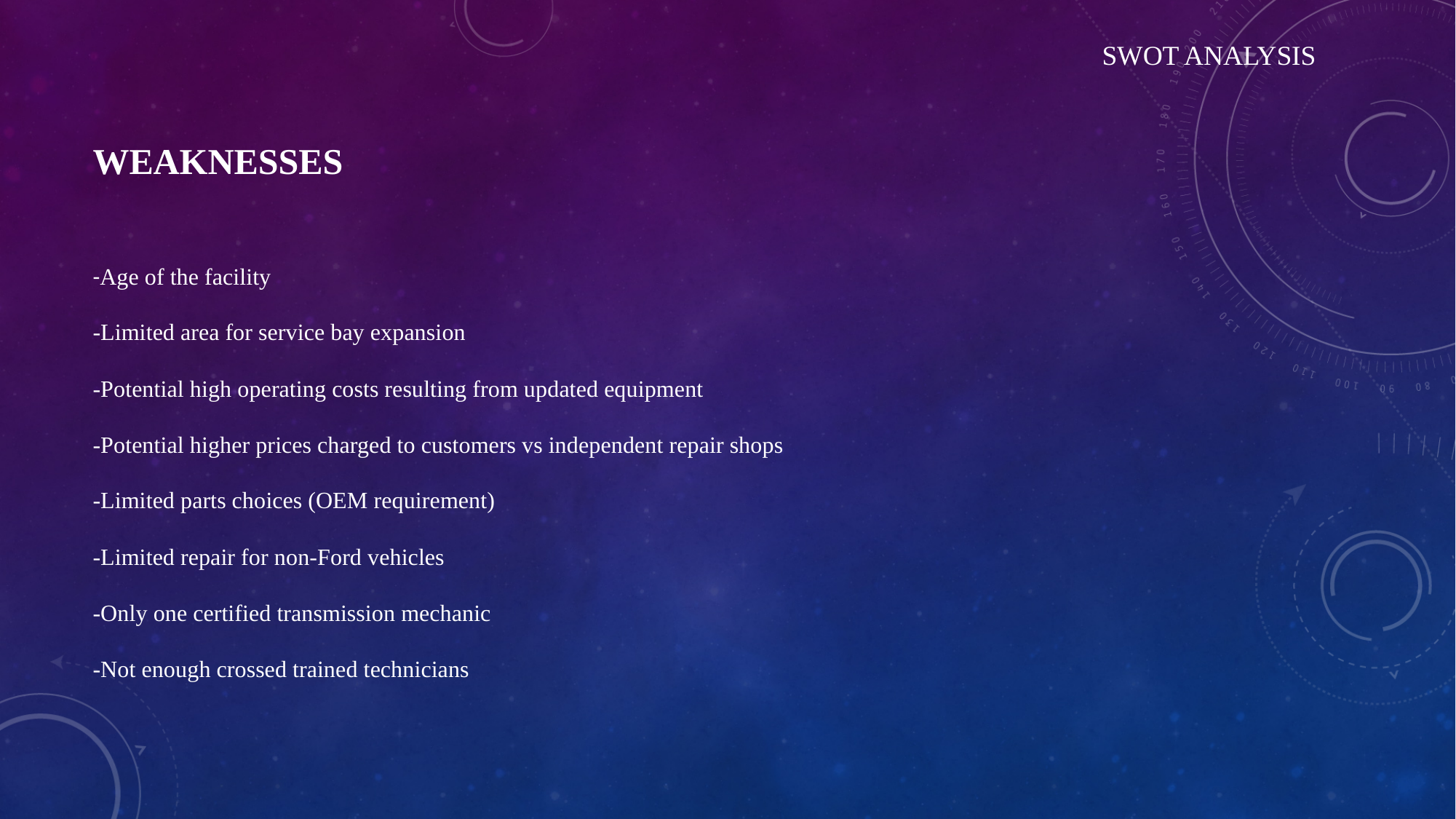

SWOT ANALYSIS
# WEAKNESSES
-Age of the facility

-Limited area for service bay expansion

-Potential high operating costs resulting from updated equipment

-Potential higher prices charged to customers vs independent repair shops

-Limited parts choices (OEM requirement)

-Limited repair for non-Ford vehicles

-Only one certified transmission mechanic

-Not enough crossed trained technicians